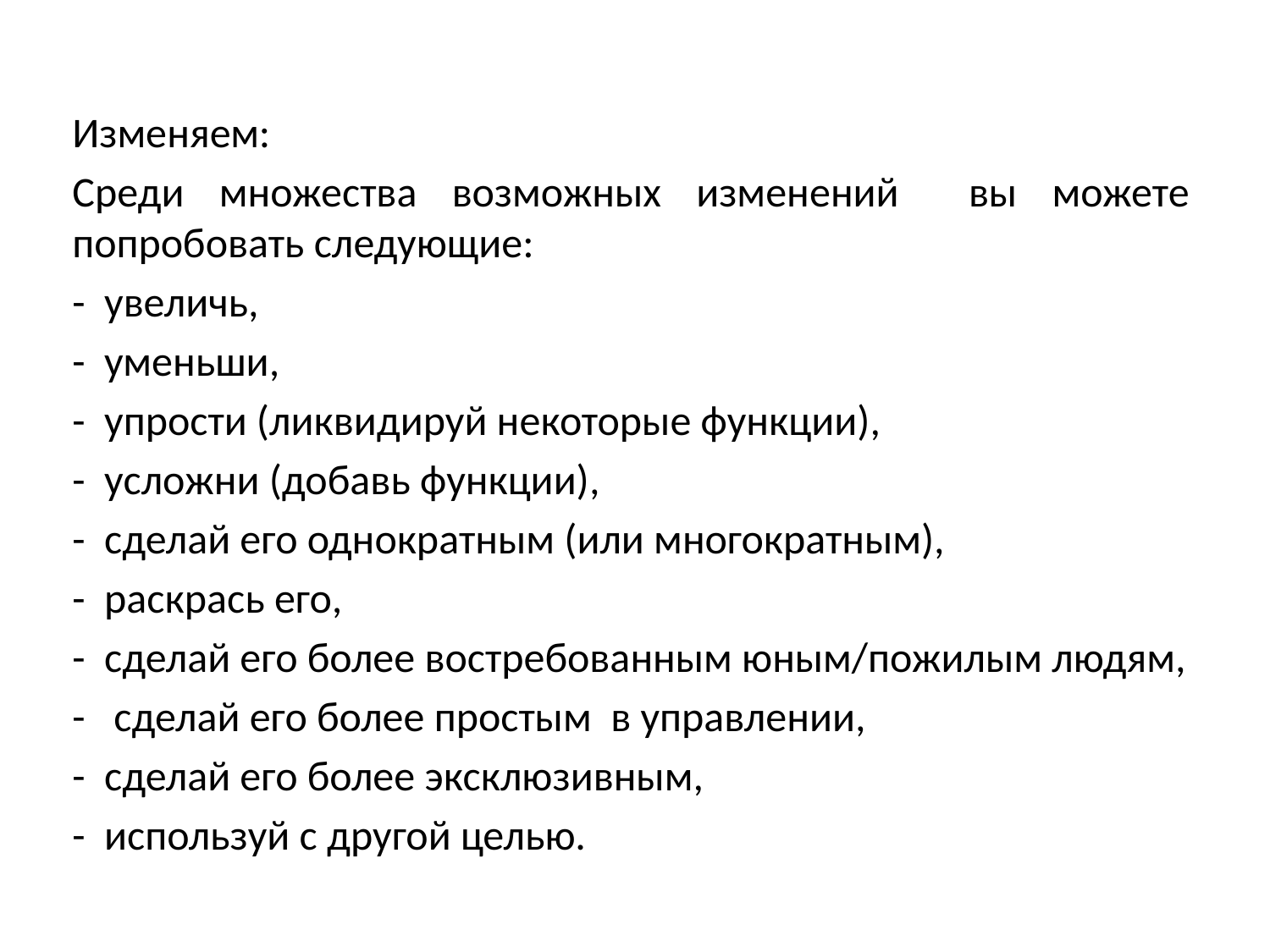

Изменяем:
Среди множества возможных изменений  вы можете попробовать следующие:
-  увеличь,
-  уменьши,
-  упрости (ликвидируй некоторые функции),
-  усложни (добавь функции),
-  сделай его однократным (или многократным),
-  раскрась его,
-  сделай его более востребованным юным/пожилым людям,
-   сделай его более простым  в управлении,
-  сделай его более эксклюзивным,
-  используй с другой целью.